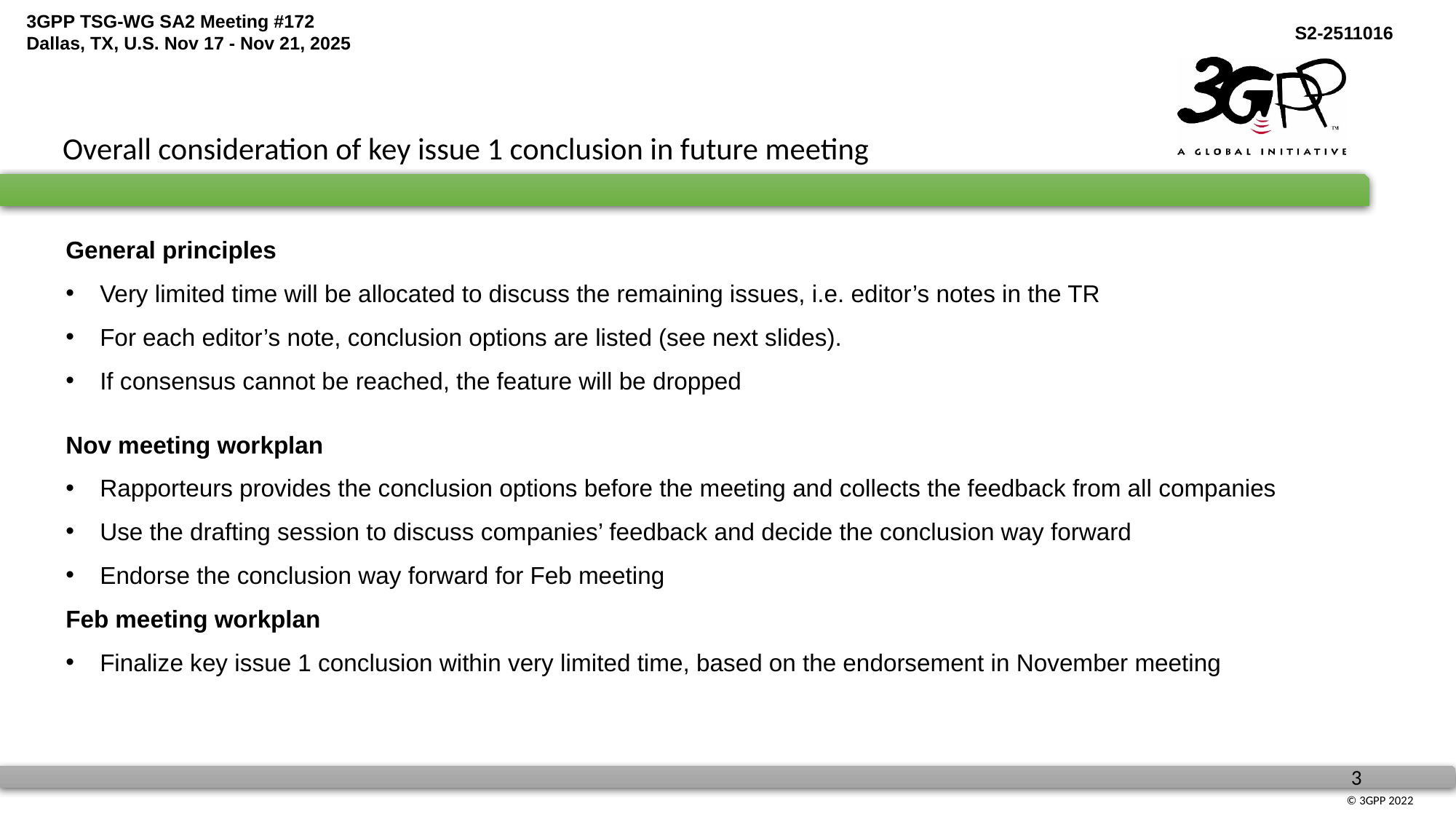

Overall consideration of key issue 1 conclusion in future meeting
General principles
Very limited time will be allocated to discuss the remaining issues, i.e. editor’s notes in the TR
For each editor’s note, conclusion options are listed (see next slides).
If consensus cannot be reached, the feature will be dropped
Nov meeting workplan
Rapporteurs provides the conclusion options before the meeting and collects the feedback from all companies
Use the drafting session to discuss companies’ feedback and decide the conclusion way forward
Endorse the conclusion way forward for Feb meeting
Feb meeting workplan
Finalize key issue 1 conclusion within very limited time, based on the endorsement in November meeting